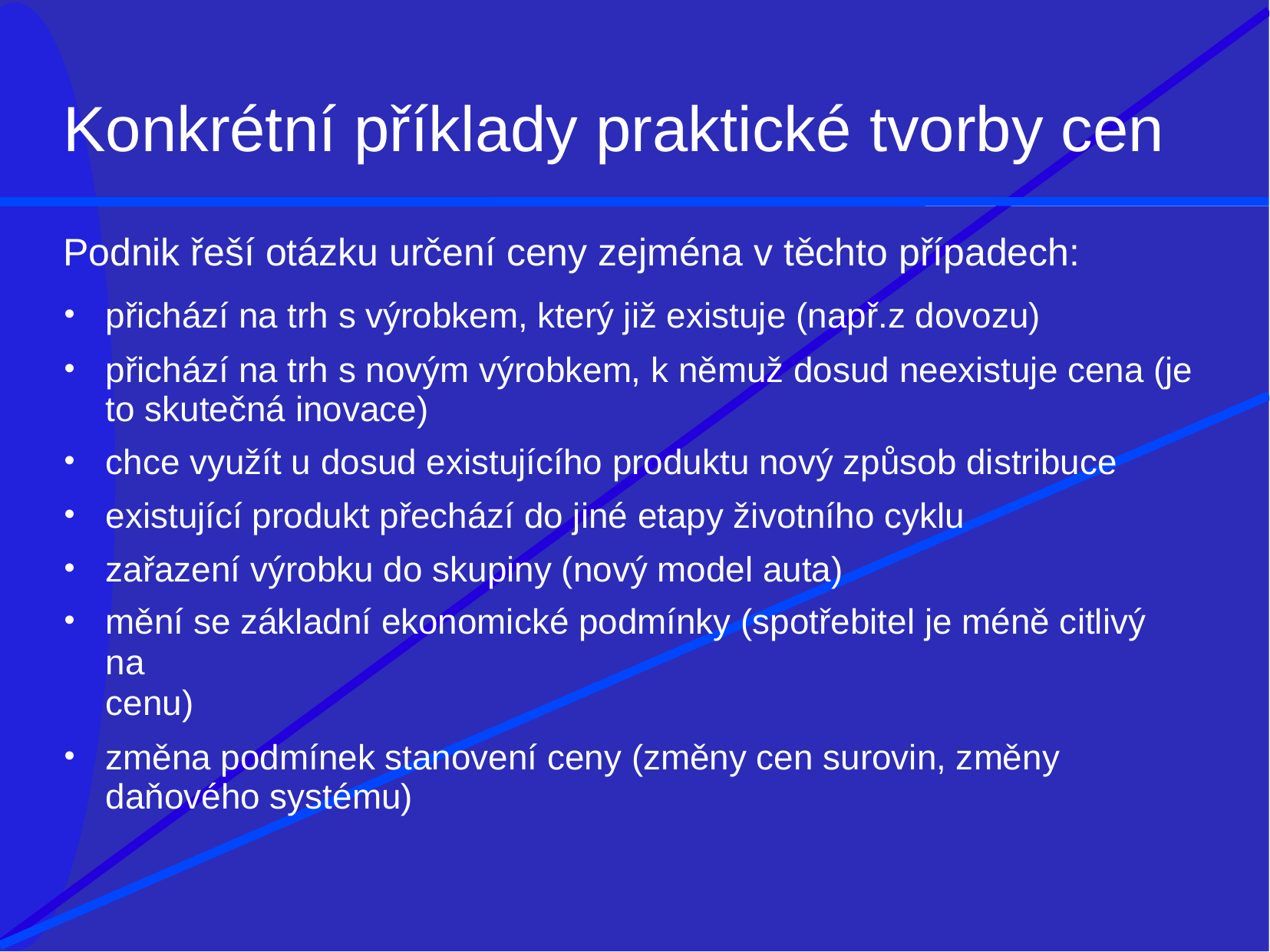

# Konkrétní příklady praktické tvorby cen
Podnik řeší otázku určení ceny zejména v těchto případech:
přichází na trh s výrobkem, který již existuje (např.z dovozu)
přichází na trh s novým výrobkem, k němuž dosud neexistuje cena (je to skutečná inovace)
chce využít u dosud existujícího produktu nový způsob distribuce
existující produkt přechází do jiné etapy životního cyklu
zařazení výrobku do skupiny (nový model auta)
mění se základní ekonomické podmínky (spotřebitel je méně citlivý na
cenu)
změna podmínek stanovení ceny (změny cen surovin, změny daňového systému)